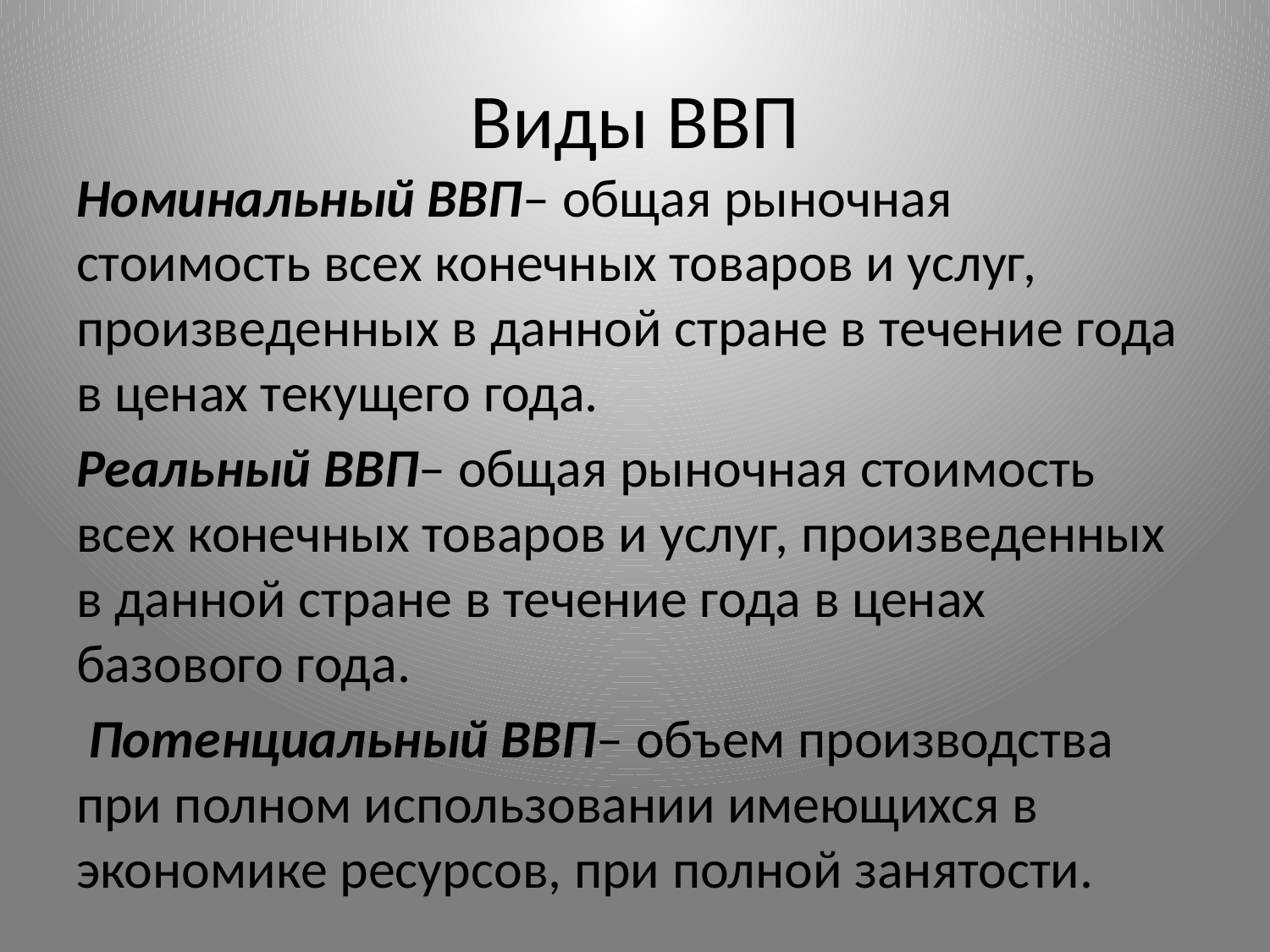

# Виды ВВП
Номинальный ВВП– общая рыночная стоимость всех конечных товаров и услуг, произведенных в данной стране в течение года в ценах текущего года.
Реальный ВВП– общая рыночная стоимость всех конечных товаров и услуг, произведенных в данной стране в течение года в ценах базового года.
 Потенциальный ВВП– объем производства при полном использовании имеющихся в экономике ресурсов, при полной занятости.